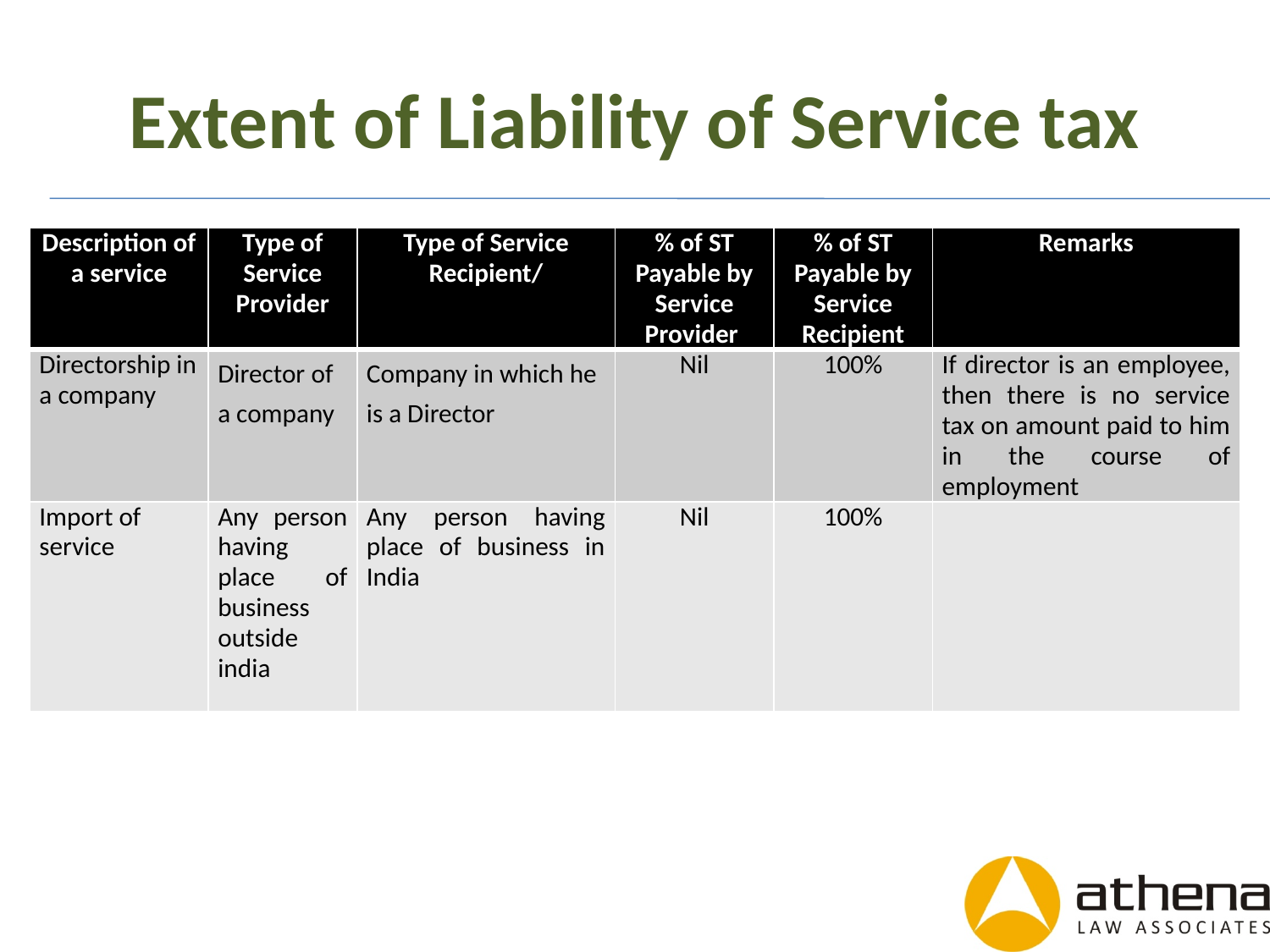

# Extent of Liability of Service tax

| Description of a service | Type of Service Provider | Type of Service Recipient/ | % of ST Payable by Service Provider | % of ST Payable by Service Recipient | Remarks |
| --- | --- | --- | --- | --- | --- |
| Directorship in a company | Director of a company | Company in which he is a Director | Nil | 100% | If director is an employee, then there is no service tax on amount paid to him in the course of employment |
| Import of service | Any person having place of business outside india | Any person having place of business in India | Nil | 100% |  |